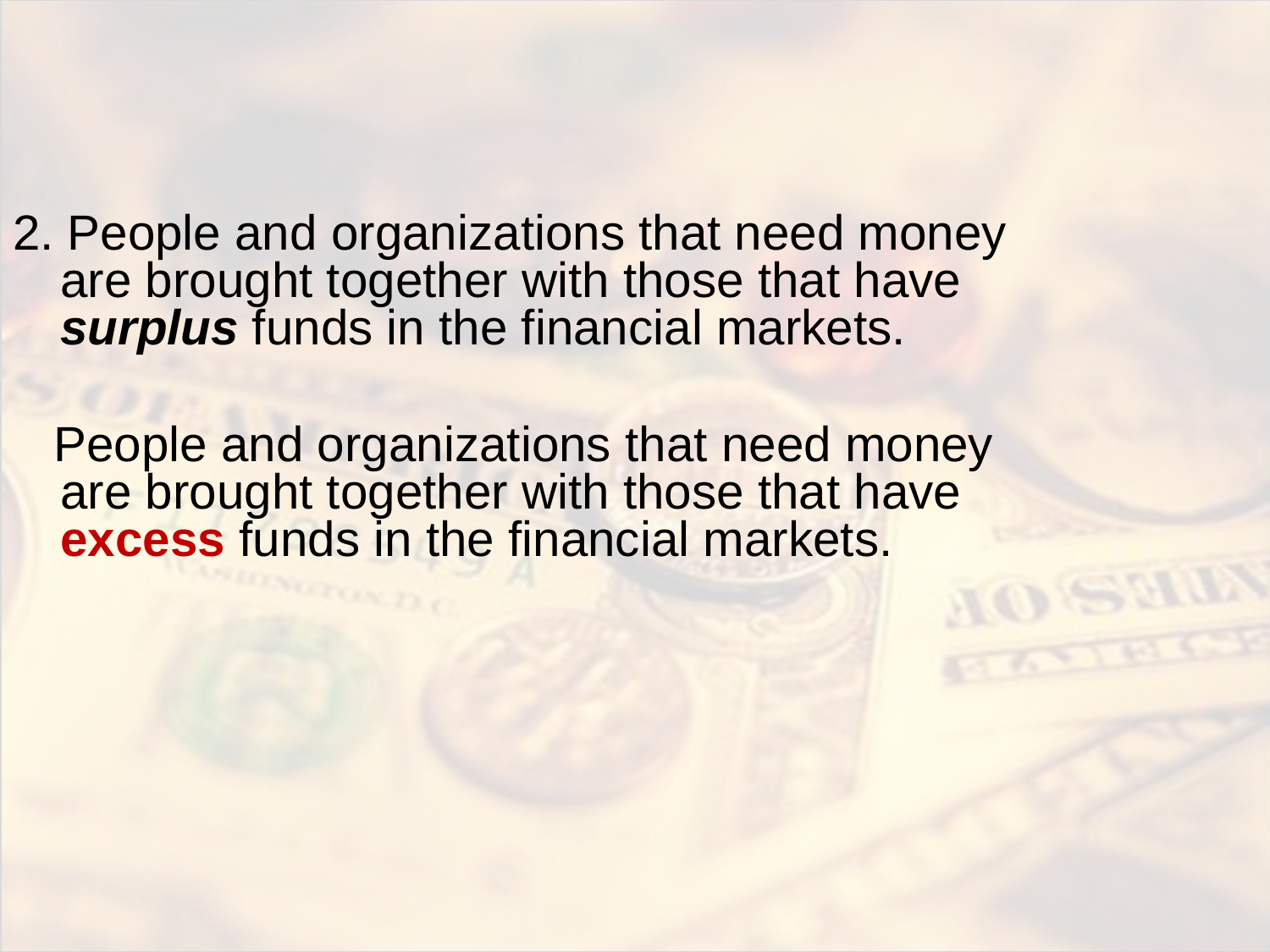

#
2. People and organizations that need money are brought together with those that have surplus funds in the financial markets.
   People and organizations that need money are brought together with those that have excess funds in the financial markets.